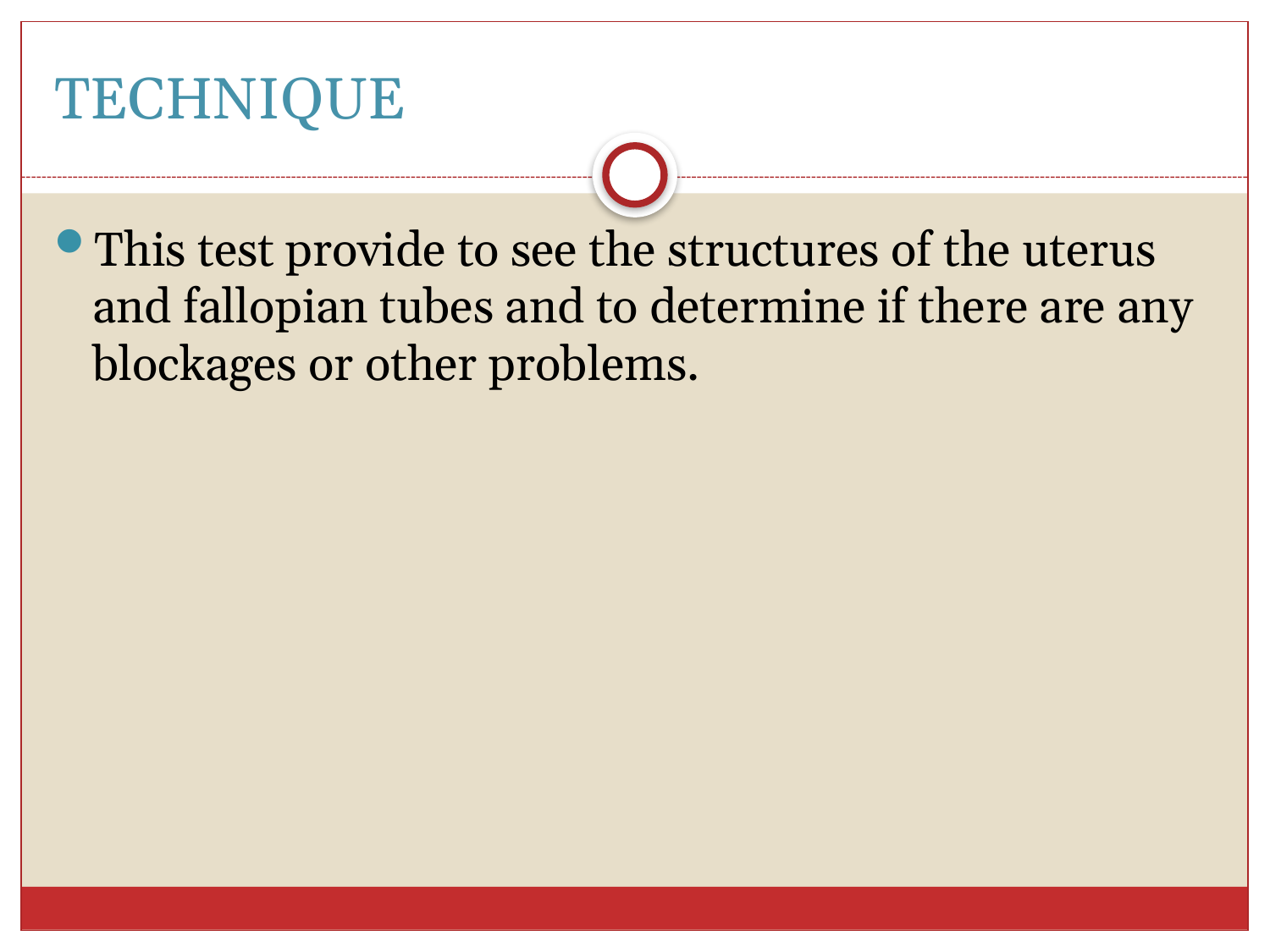

# Technique
This test provide to see the structures of the uterus and fallopian tubes and to determine if there are any blockages or other problems.